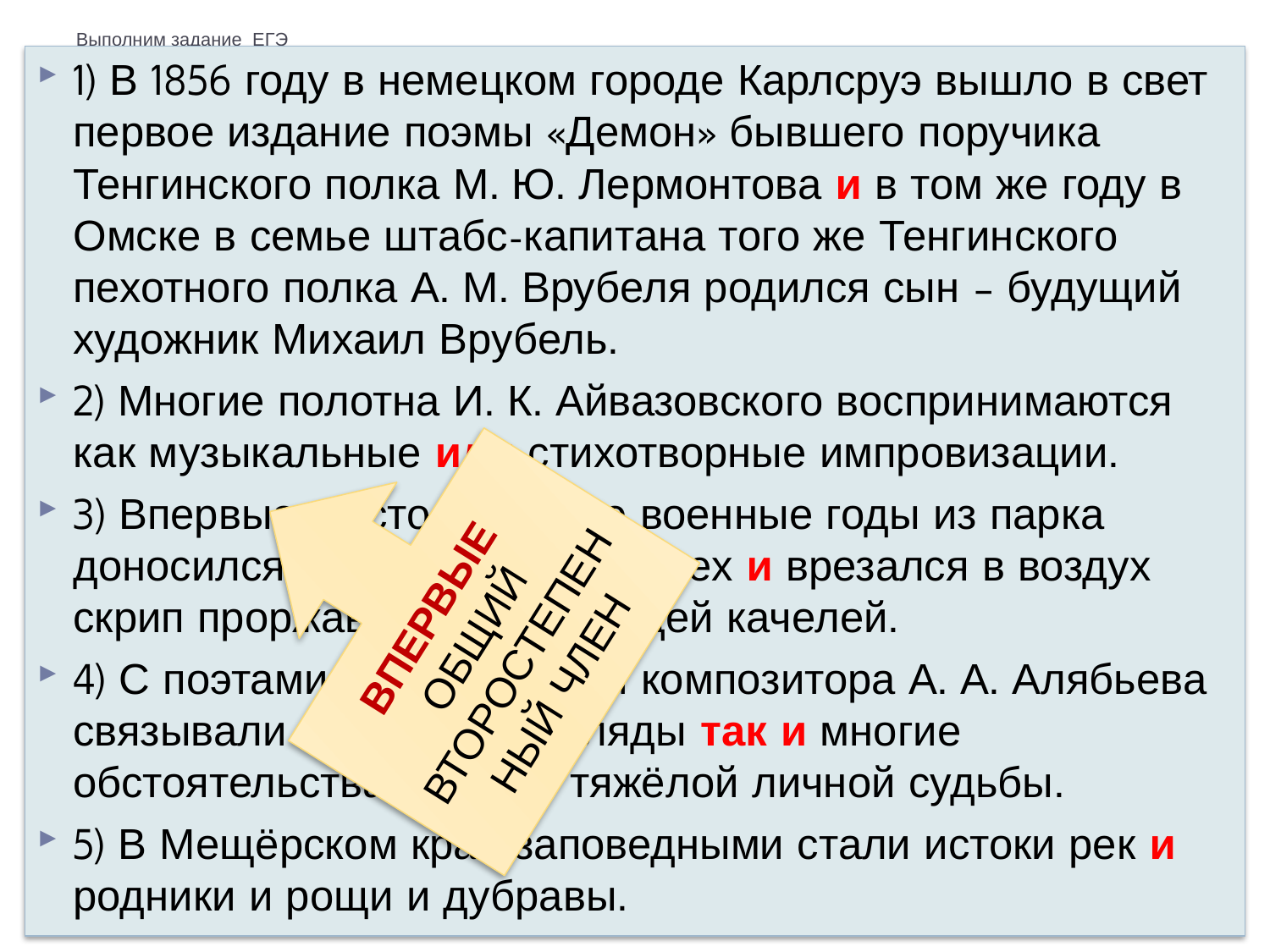

# Выполним задание  ЕГЭ
1) В 1856 году в немецком городе Карлсруэ вышло в свет первое издание поэмы «Демон» бывшего поручика Тенгинского полка М. Ю. Лермонтова и в том же году в Омске в семье штабс-капитана того же Тенгинского пехотного полка А. М. Врубеля родился сын – будущий художник Михаил Врубель.
2) Многие полотна И. К. Айвазовского воспринимаются как музыкальные или стихотворные импровизации.
3) Впервые за столь долгие военные годы из парка доносился звонкий детский смех и врезался в воздух скрип проржавевших от дождей качелей.
4) С поэтами-декабристами композитора А. А. Алябьева связывали как общие взгляды так и многие обстоятельства жизни и тяжёлой личной судьбы.
5) В Мещёрском крае заповедными стали истоки рек и родники и рощи и дубравы.

ВПЕРВЫЕ
ОБЩИЙ ВТОРОСТЕПЕННЫЙ ЧЛЕН